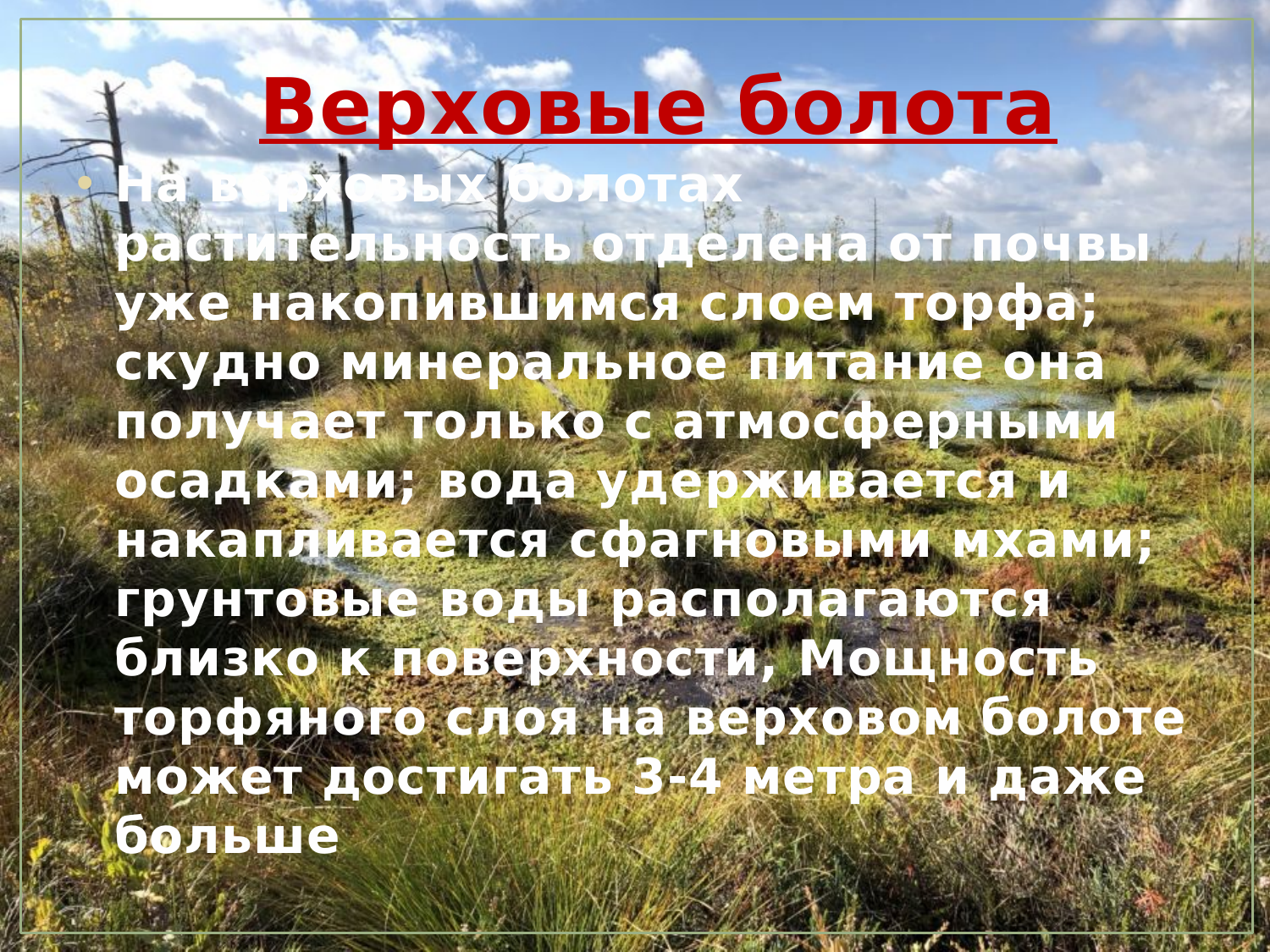

# Верховые болота
На верховых болотах растительность отделена от почвы уже накопившимся слоем торфа; скудно минеральное питание она получает только с атмосферными осадками; вода удерживается и накапливается сфагновыми мхами; грунтовые воды располагаются близко к поверхности, Мощность торфяного слоя на верховом болоте может достигать 3-4 метра и даже больше